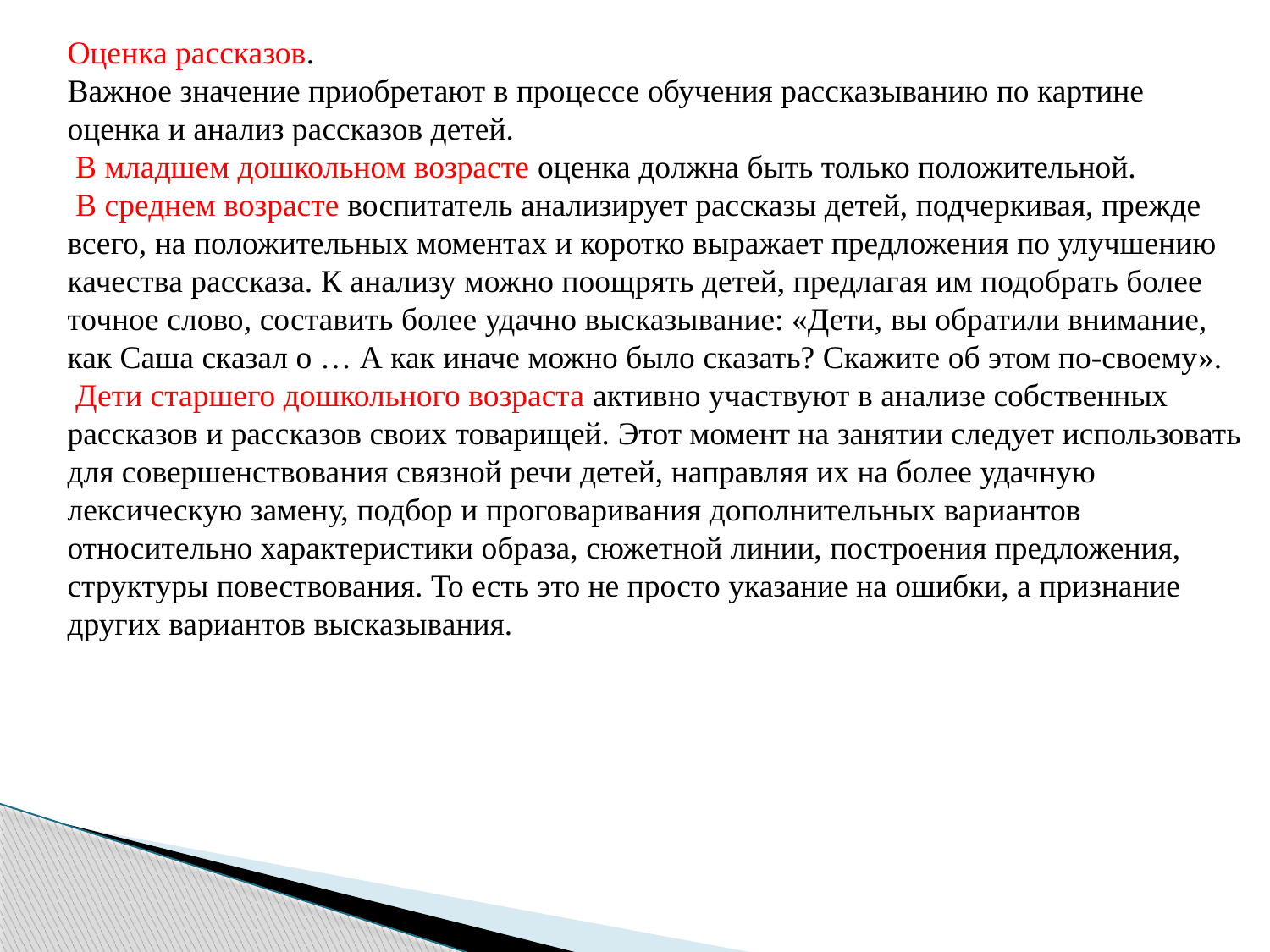

Оценка рассказов.
Важное значение приобретают в процессе обучения рассказыванию по картине оценка и анализ рассказов детей.
 В младшем дошкольном возрасте оценка должна быть только положительной.
 В среднем возрасте воспитатель анализирует рассказы детей, подчеркивая, прежде всего, на положительных моментах и коротко выражает предложения по улучшению качества рассказа. К анализу можно поощрять детей, предлагая им подобрать более точное слово, составить более удачно высказывание: «Дети, вы обратили внимание, как Саша сказал о … А как иначе можно было сказать? Скажите об этом по-своему».
 Дети старшего дошкольного возраста активно участвуют в анализе собственных рассказов и рассказов своих товарищей. Этот момент на занятии следует использовать для совершенствования связной речи детей, направляя их на более удачную лексическую замену, подбор и проговаривания дополнительных вариантов относительно характеристики образа, сюжетной линии, построения предложения, структуры повествования. То есть это не просто указание на ошибки, а признание других вариантов высказывания.